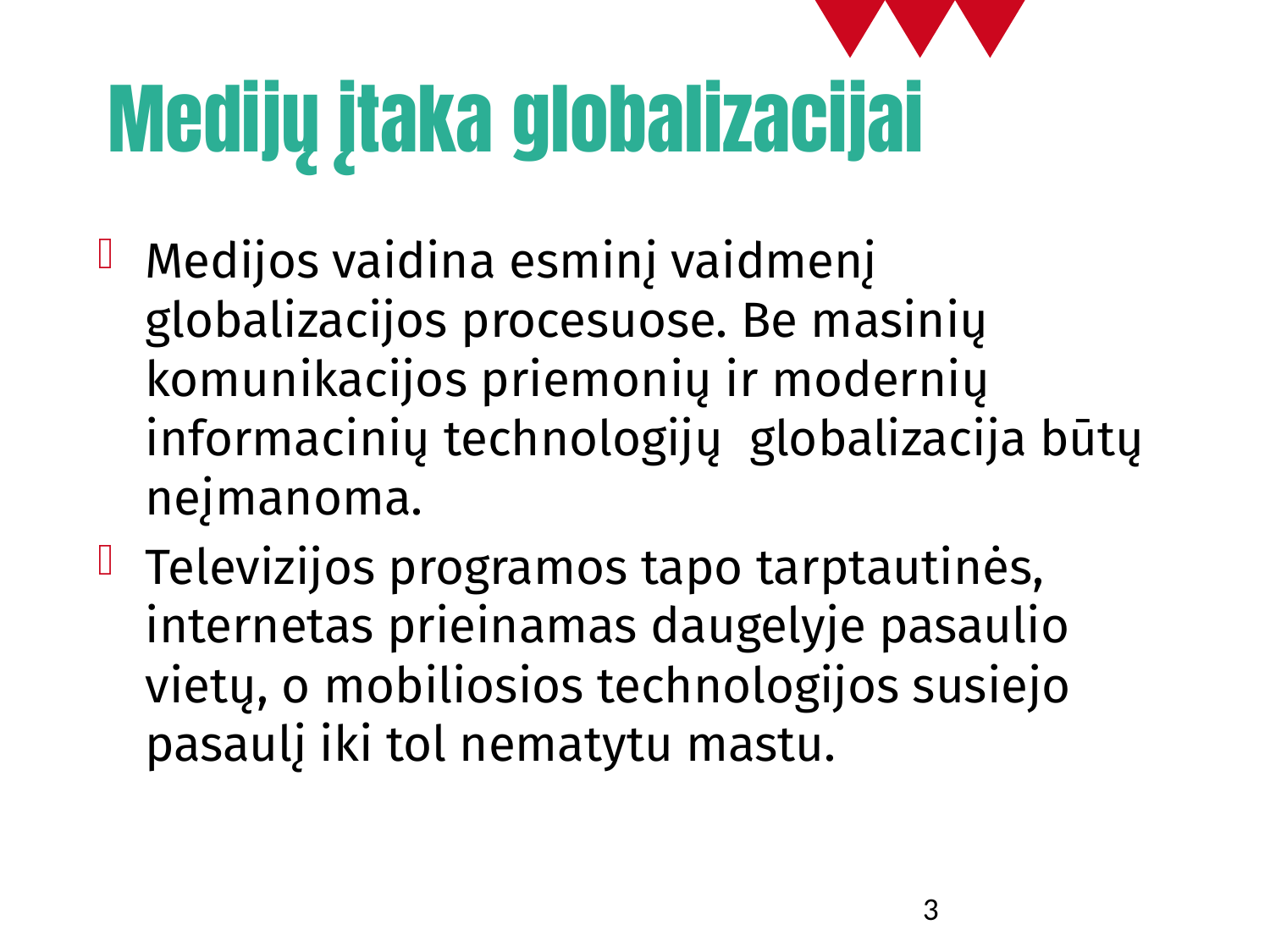

# Medijų įtaka globalizacijai
Medijos vaidina esminį vaidmenį globalizacijos procesuose. Be masinių komunikacijos priemonių ir modernių informacinių technologijų  globalizacija būtų neįmanoma.
Televizijos programos tapo tarptautinės, internetas prieinamas daugelyje pasaulio vietų, o mobiliosios technologijos susiejo  pasaulį iki tol nematytu mastu.

3